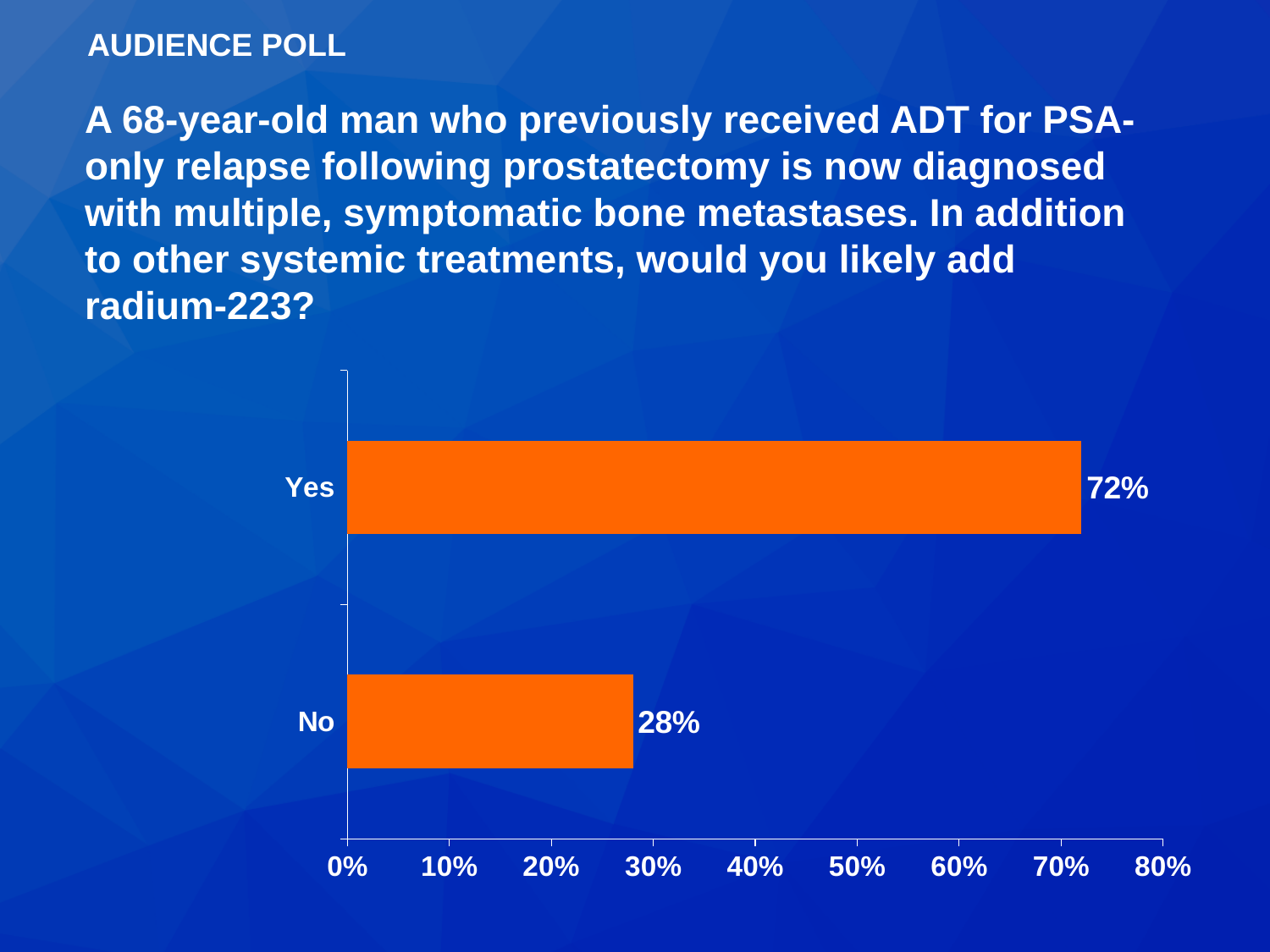

AUDIENCE POLL
A 68-year-old man who previously received ADT for PSA-only relapse following prostatectomy is now diagnosed with multiple, symptomatic bone metastases. In addition to other systemic treatments, would you likely add radium-223?

### Chart

| Category | Series 1 |
|---|---|
| No | 0.28 |
| Yes | 0.72 |